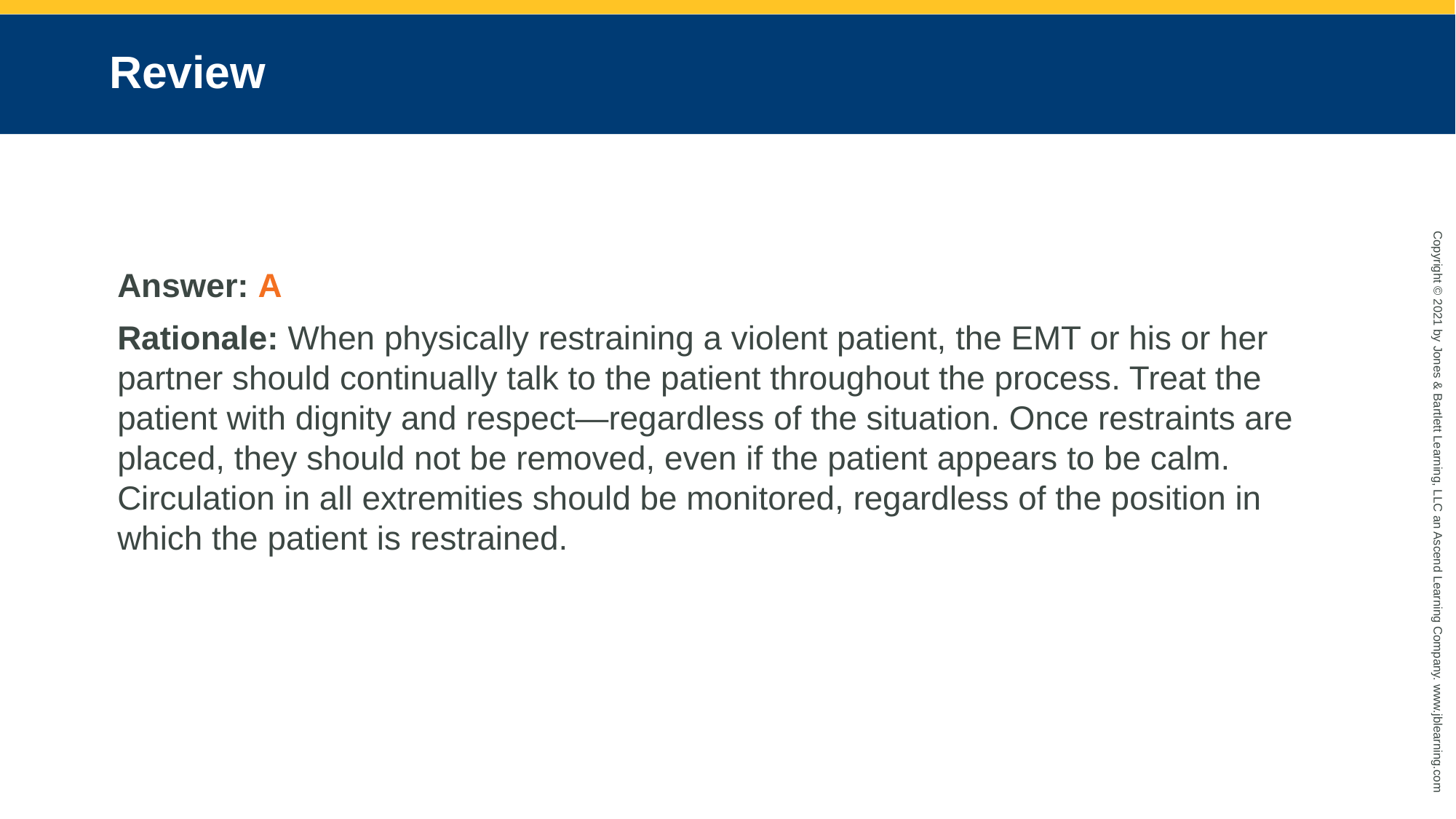

# Review
Answer: A
Rationale: When physically restraining a violent patient, the EMT or his or her partner should continually talk to the patient throughout the process. Treat the patient with dignity and respect—regardless of the situation. Once restraints are placed, they should not be removed, even if the patient appears to be calm. Circulation in all extremities should be monitored, regardless of the position in which the patient is restrained.